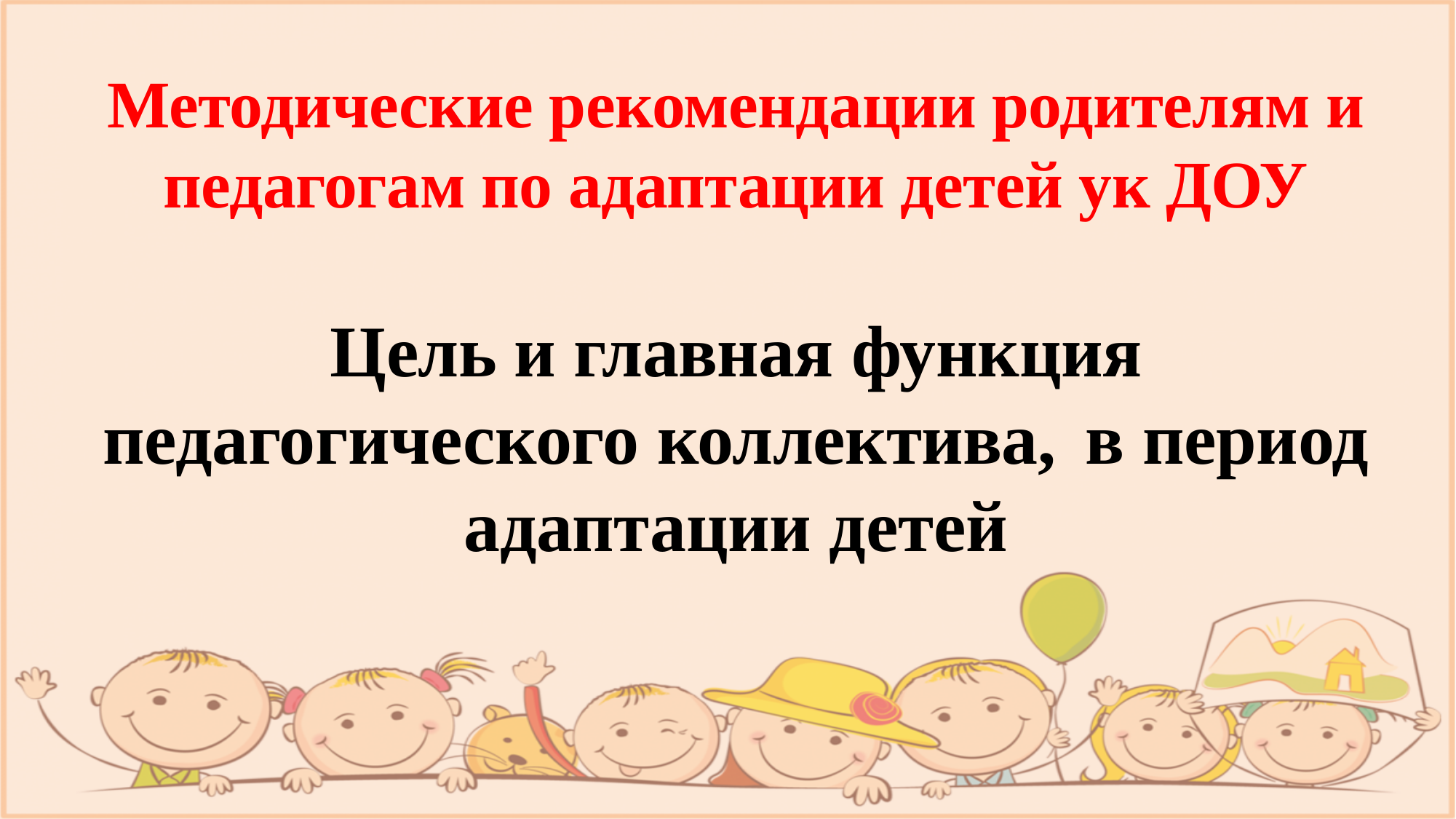

Методические рекомендации родителям и педагогам по адаптации детей ук ДОУ

Цель и главная функция педагогического коллектива, 	в период адаптации детей